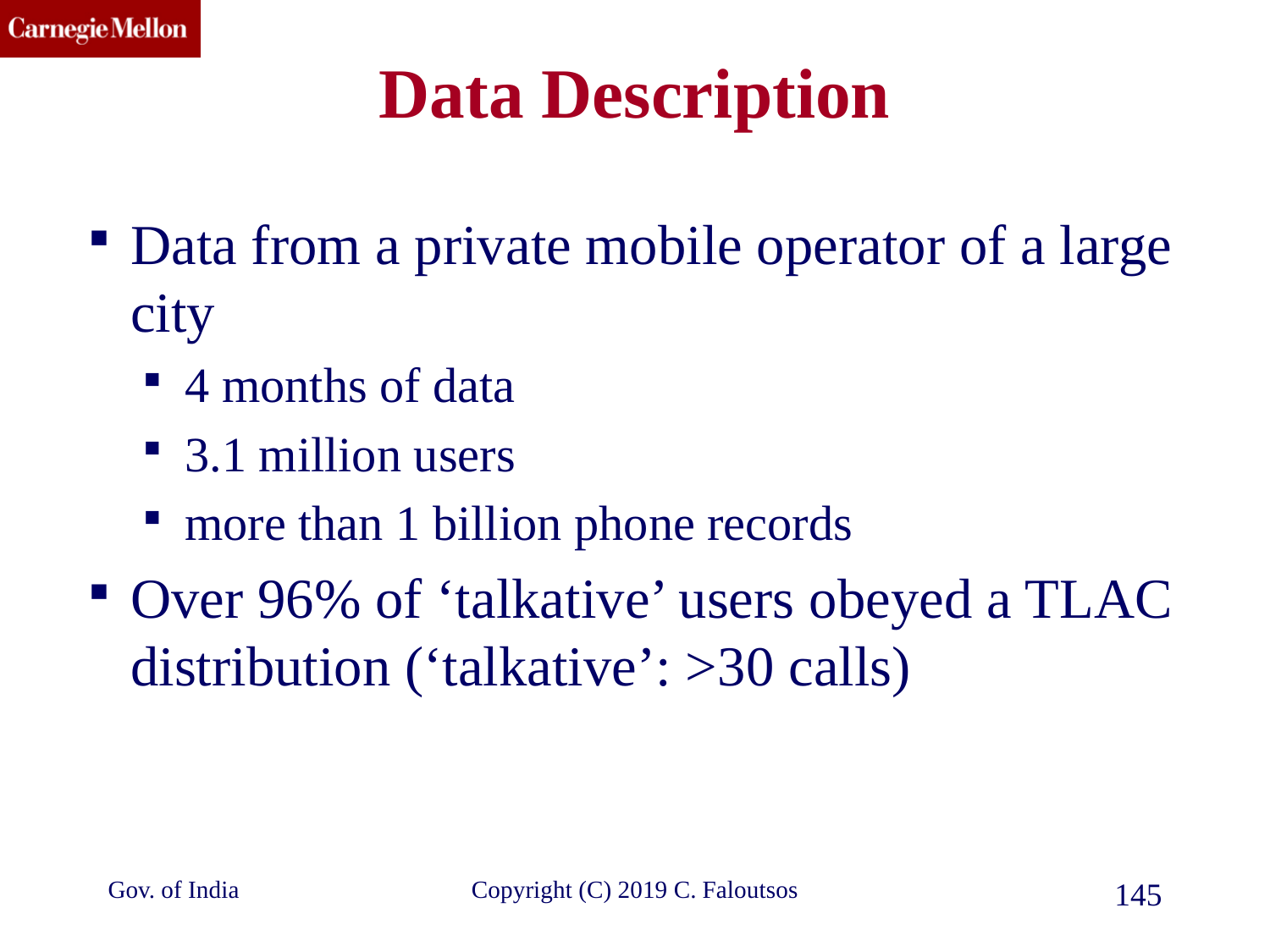

# Data Description
Data from a private mobile operator of a large city
4 months of data
3.1 million users
more than 1 billion phone records
Over 96% of ‘talkative’ users obeyed a TLAC distribution (‘talkative’: >30 calls)
Gov. of India
Copyright (C) 2019 C. Faloutsos
145